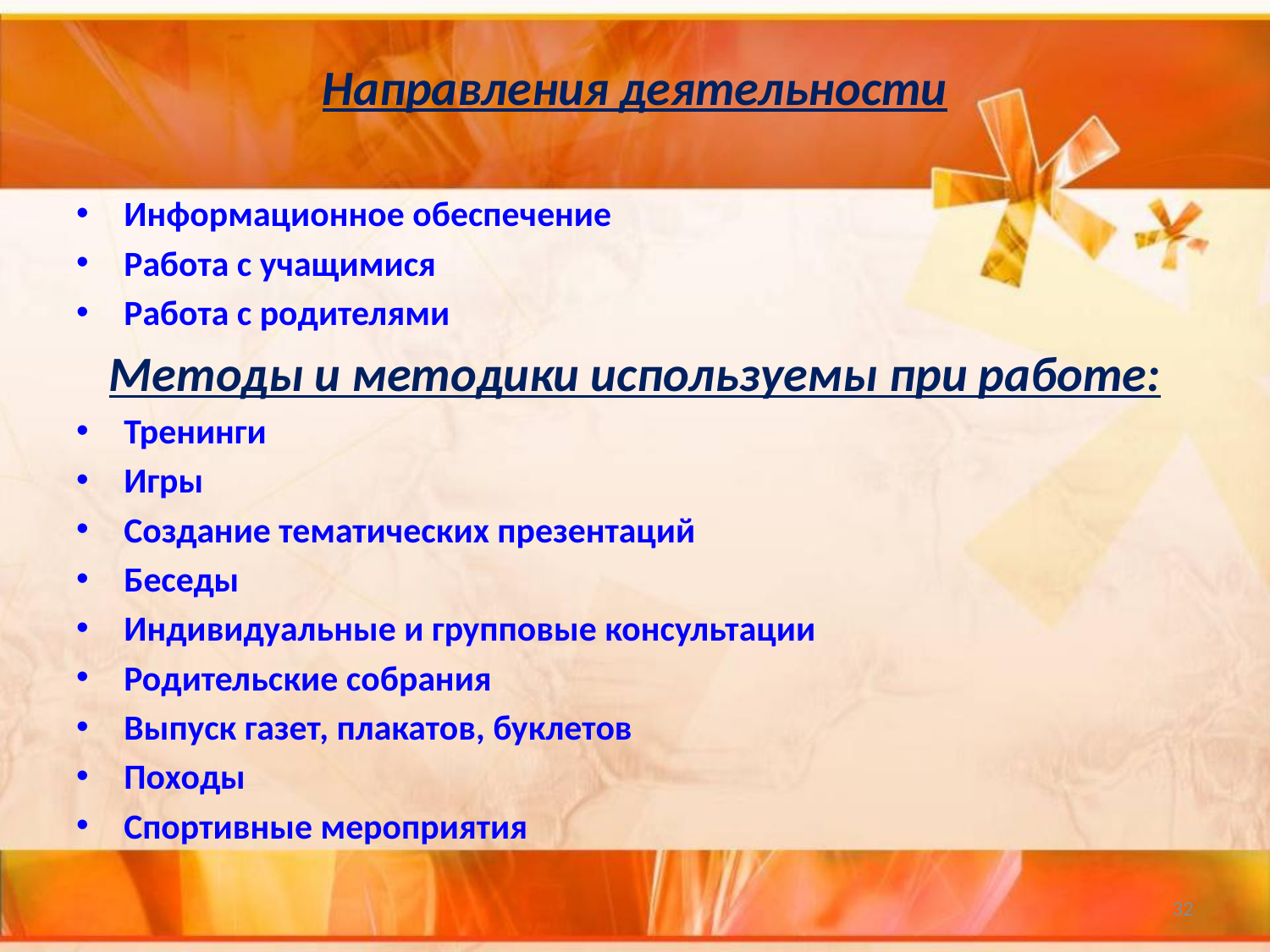

#
Направления деятельности

Информационное обеспечение
Работа с учащимися
Работа с родителями
Методы и методики используемы при работе:
Тренинги
Игры
Создание тематических презентаций
Беседы
Индивидуальные и групповые консультации
Родительские собрания
Выпуск газет, плакатов, буклетов
Походы
Спортивные мероприятия

32